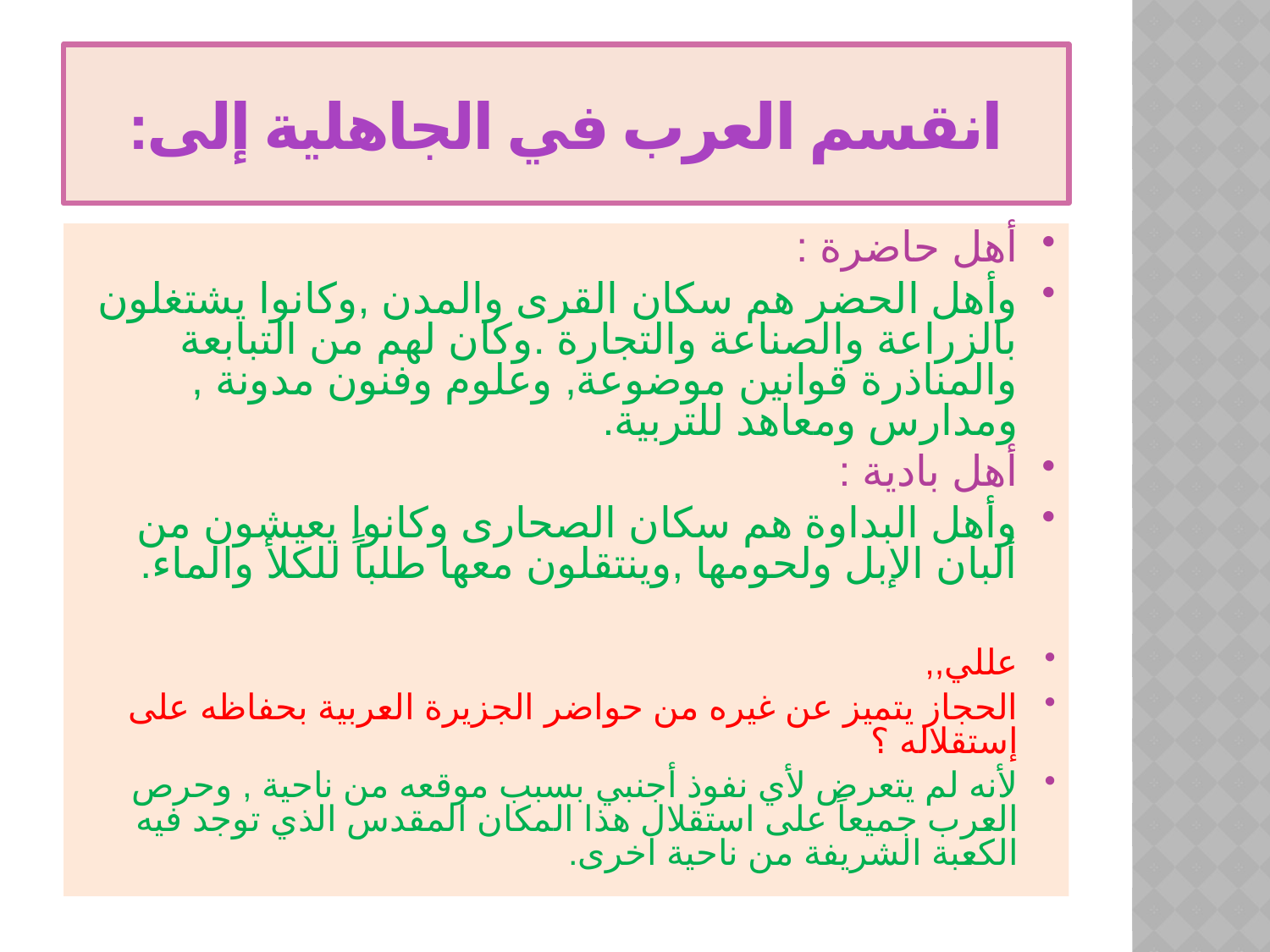

# انقسم العرب في الجاهلية إلى:
أهل حاضرة :
وأهل الحضر هم سكان القرى والمدن ,وكانوا يشتغلون بالزراعة والصناعة والتجارة .وكان لهم من التبابعة والمناذرة قوانين موضوعة, وعلوم وفنون مدونة , ومدارس ومعاهد للتربية.
أهل بادية :
وأهل البداوة هم سكان الصحارى وكانوا يعيشون من ألبان الإبل ولحومها ,وينتقلون معها طلباً للكلأ والماء.

عللي,,
الحجاز يتميز عن غيره من حواضر الجزيرة العربية بحفاظه على إستقلاله ؟
لأنه لم يتعرض لأي نفوذ أجنبي بسبب موقعه من ناحية , وحرص العرب جميعاً على استقلال هذا المكان المقدس الذي توجد فيه الكعبة الشريفة من ناحية اخرى.